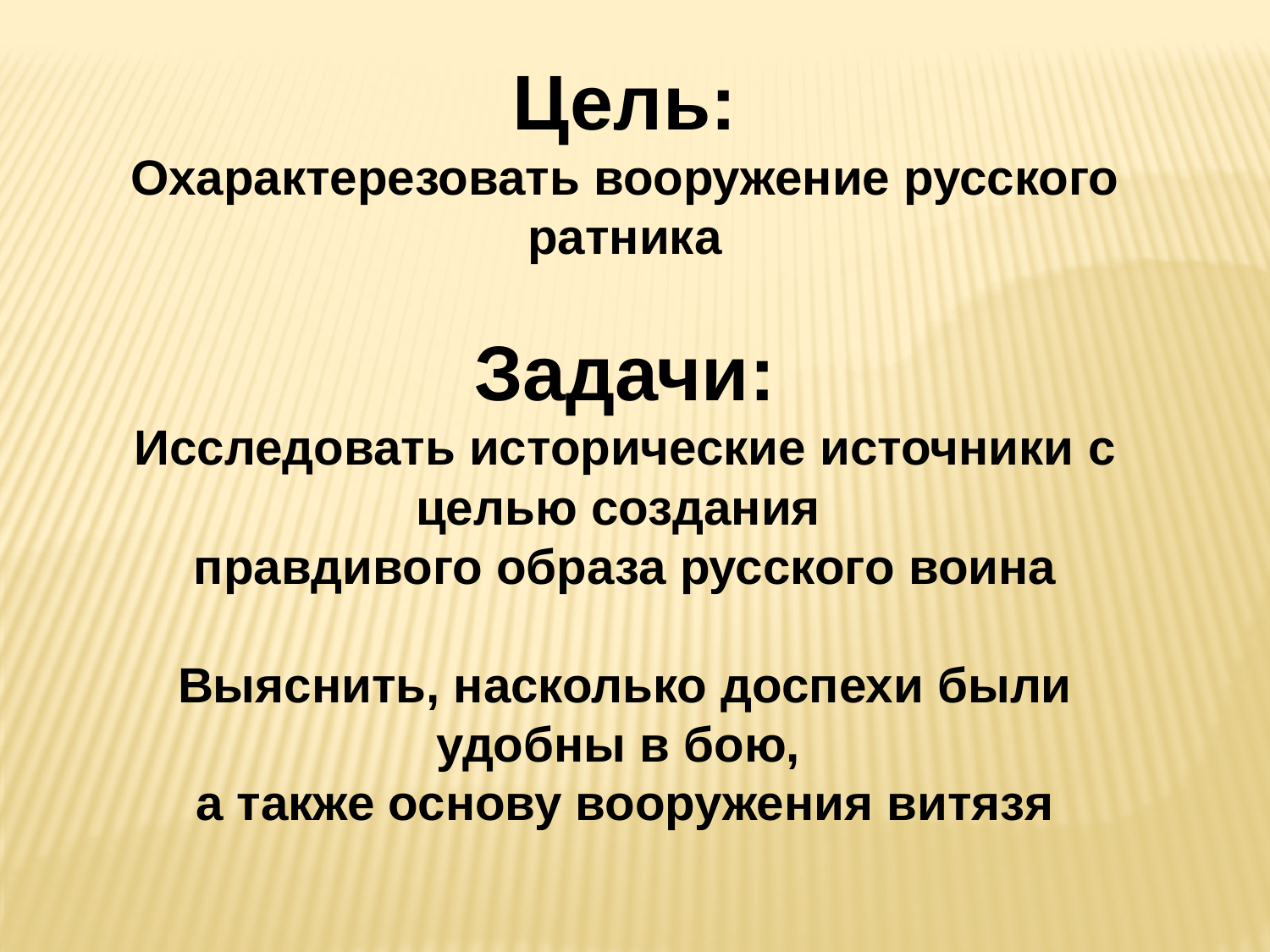

Цель:
Охарактерезовать вооружение русского ратника

Задачи:
Исследовать исторические источники с целью создания
правдивого образа русского воина

Выяснить, насколько доспехи были удобны в бою,
а также основу вооружения витязя